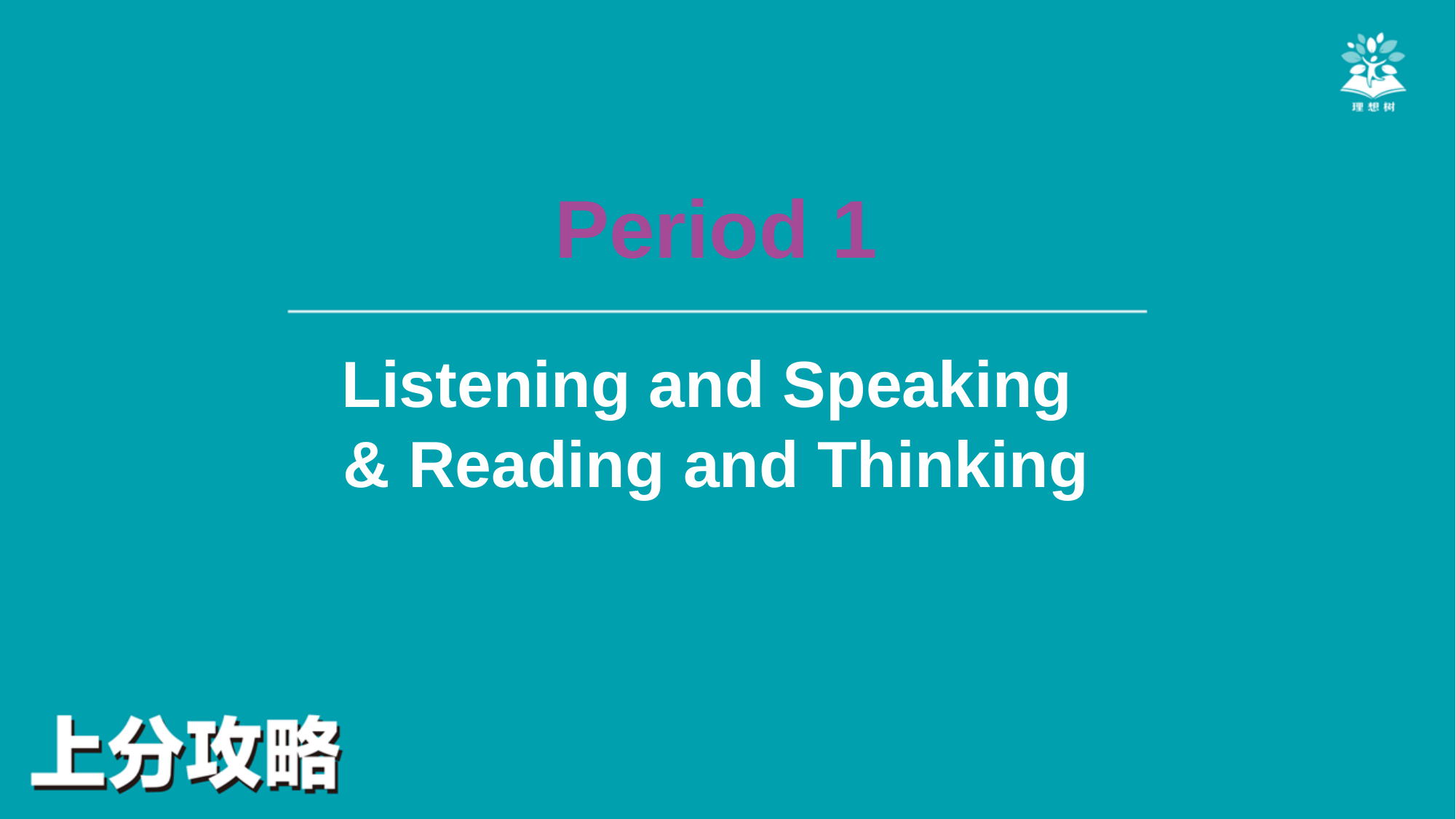

Period 1
Listening and Speaking
& Reading and Thinking